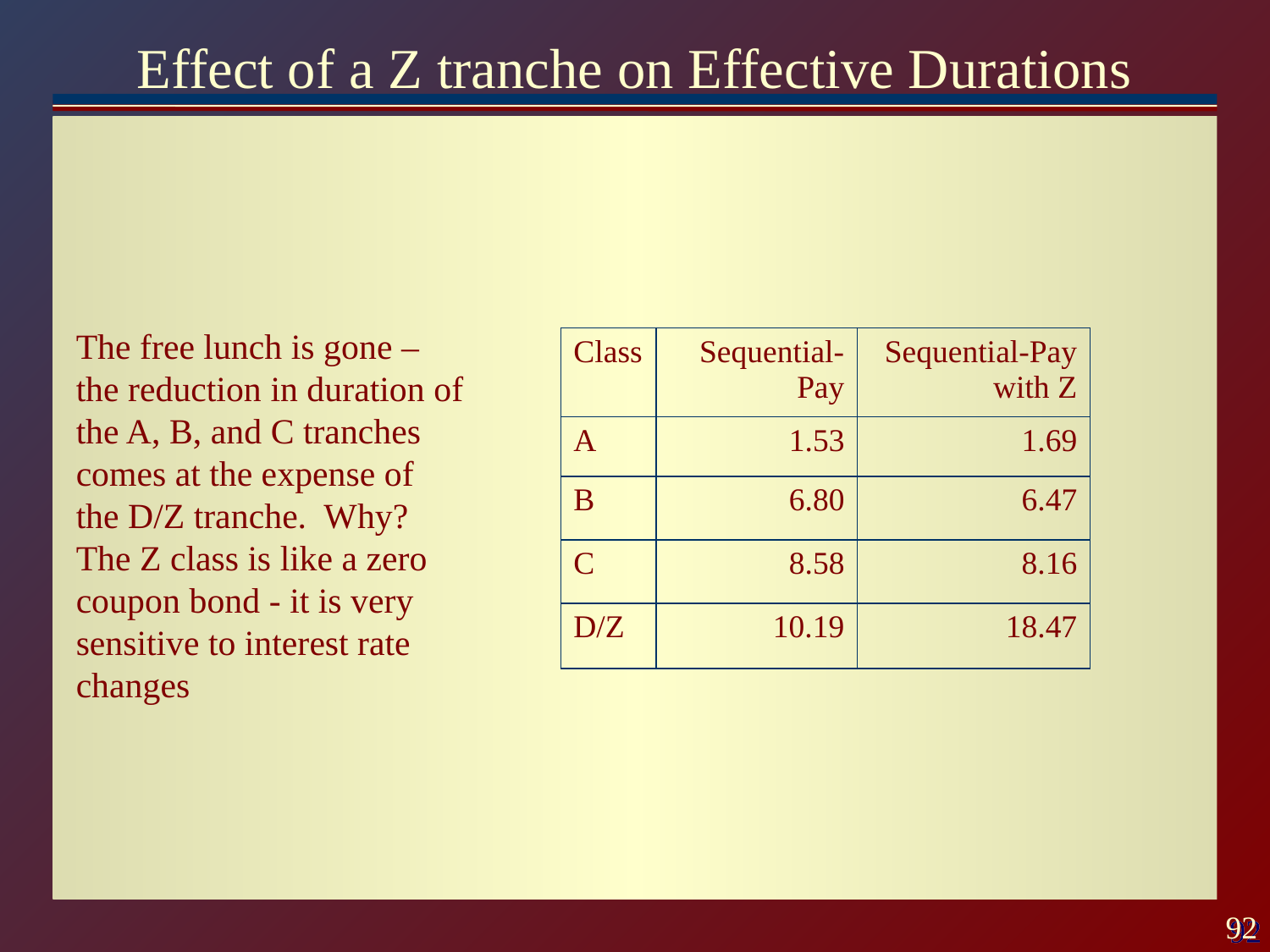

# Effect of a Z tranche on Effective Durations
The free lunch is gone – the reduction in duration of the A, B, and C tranches comes at the expense of the D/Z tranche.  Why?  The Z class is like a zero coupon bond - it is very sensitive to interest rate changes
| Class | Sequential-Pay | Sequential-Pay with Z |
| --- | --- | --- |
| A | 1.53 | 1.69 |
| B | 6.80 | 6.47 |
| C | 8.58 | 8.16 |
| D/Z | 10.19 | 18.47 |